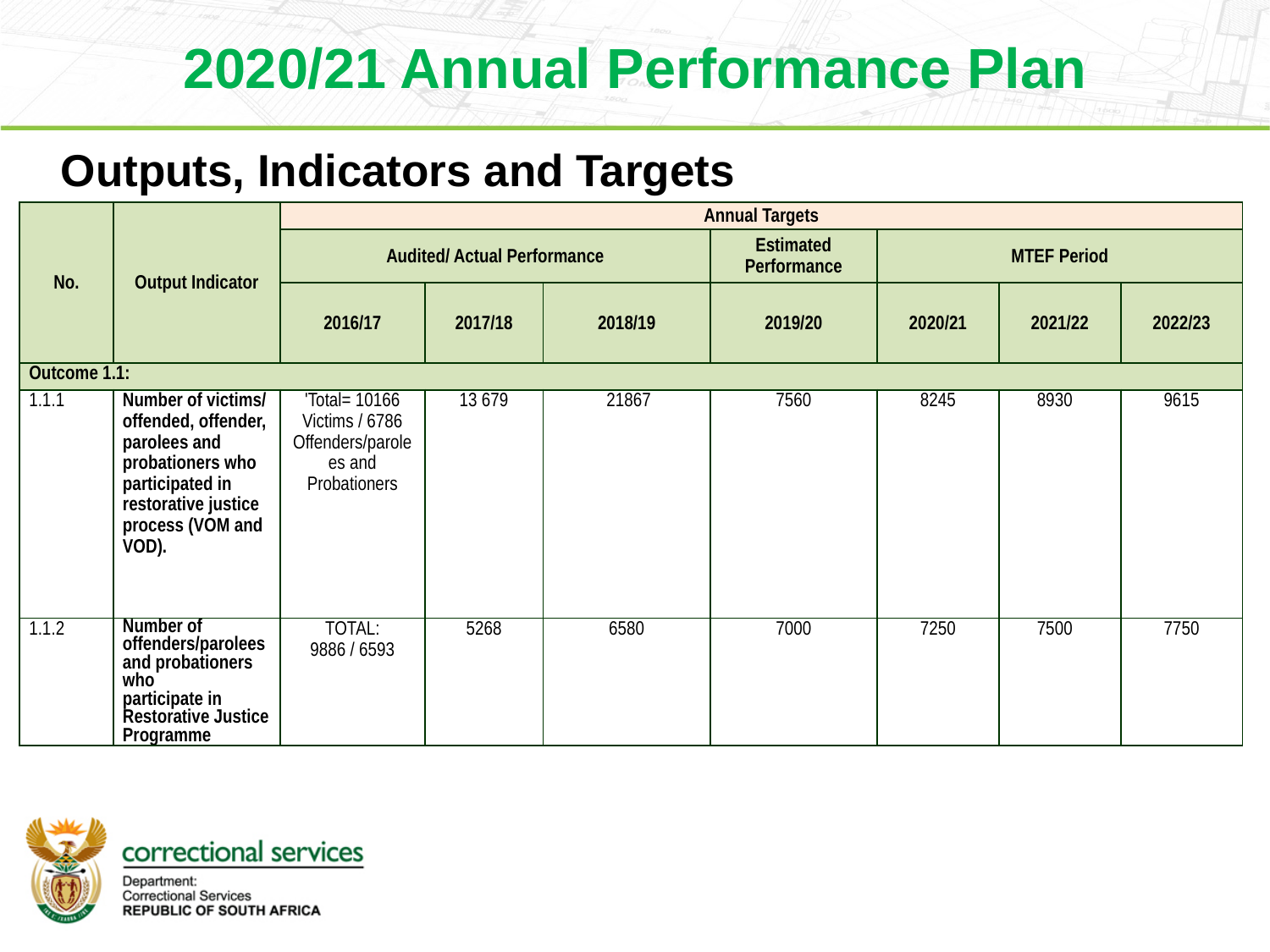

2020/21 Annual Performance Plan
Outputs, Indicators and Targets
| No. | Output Indicator | Annual Targets |  |  |  |  |  |  |
| --- | --- | --- | --- | --- | --- | --- | --- | --- |
|  |  | Audited/ Actual Performance |  |  | Estimated Performance | MTEF Period |  |  |
|  |  | 2016/17 | 2017/18 | 2018/19 | 2019/20 | 2020/21 | 2021/22 | 2022/23 |
| Outcome 1.1: |  |  |  |  |  |  |  |  |
| 1.1.1 | Number of victims/ offended, offender, parolees and probationers who participated in restorative justice process (VOM and VOD). | 'Total= 10166 Victims / 6786 Offenders/parolees and Probationers | 13 679 | 21867 | 7560 | 8245 | 8930 | 9615 |
| 1.1.2 | Number of offenders/parolees and probationers who participate in Restorative Justice Programme | TOTAL: 9886 / 6593 | 5268 | 6580 | 7000 | 7250 | 7500 | 7750 |